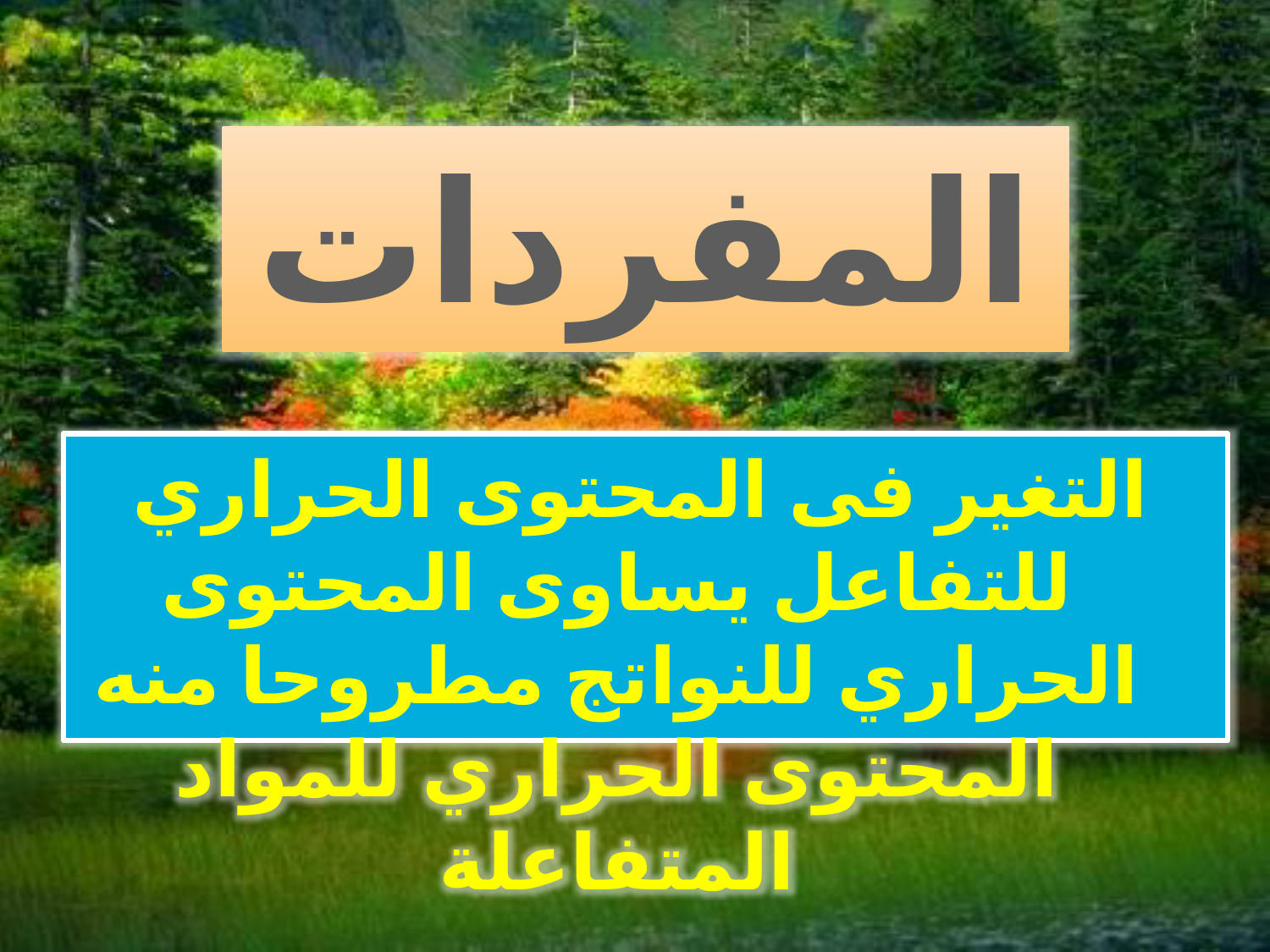

المفردات
التغير فى المحتوى الحراري للتفاعل يساوى المحتوى الحراري للنواتج مطروحا منه المحتوى الحراري للمواد المتفاعلة